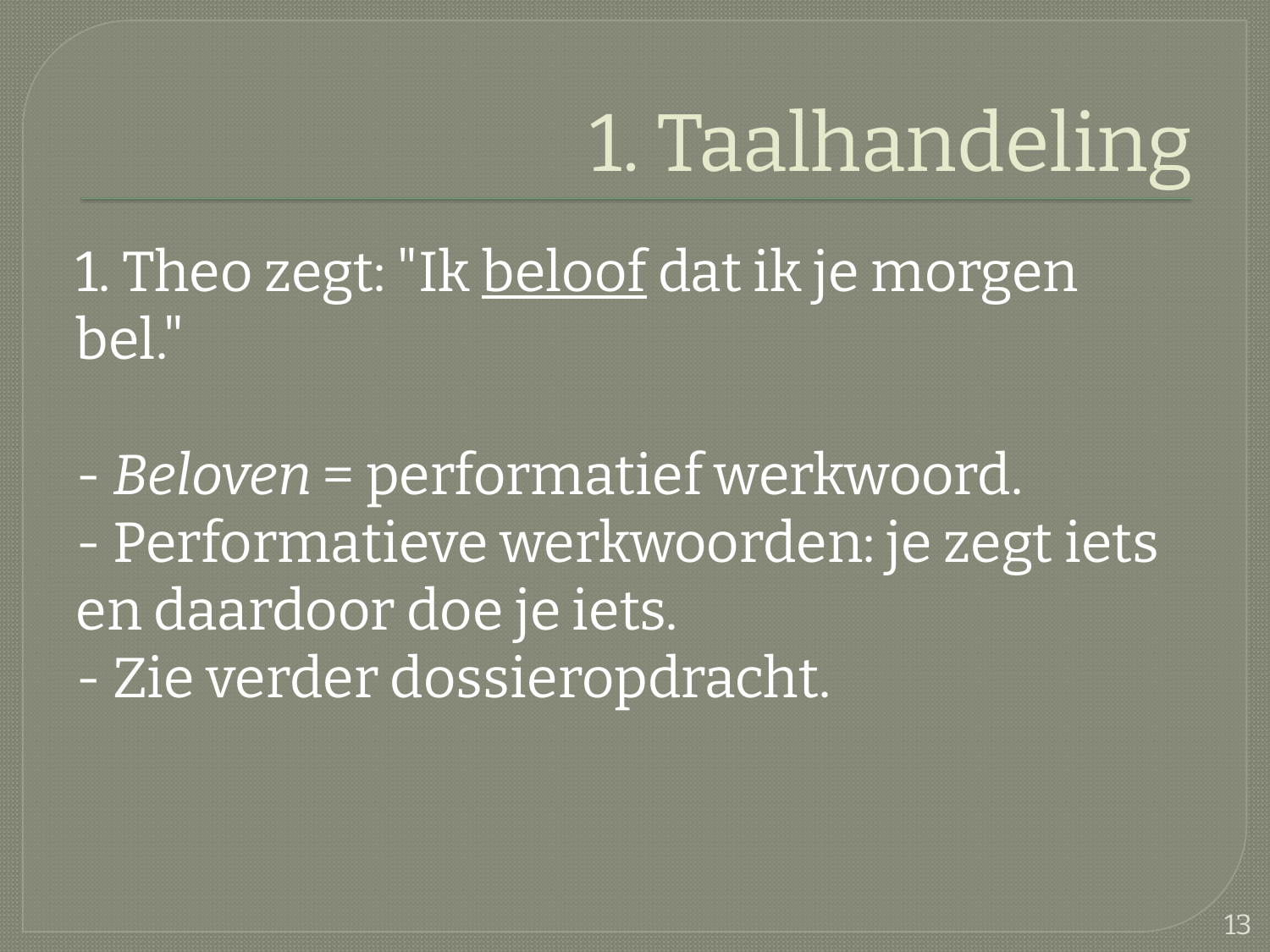

# 1. Taalhandeling
1. Theo zegt: "Ik beloof dat ik je morgen bel."

- Beloven = performatief werkwoord.
- Performatieve werkwoorden: je zegt iets en daardoor doe je iets.
- Zie verder dossieropdracht.
13